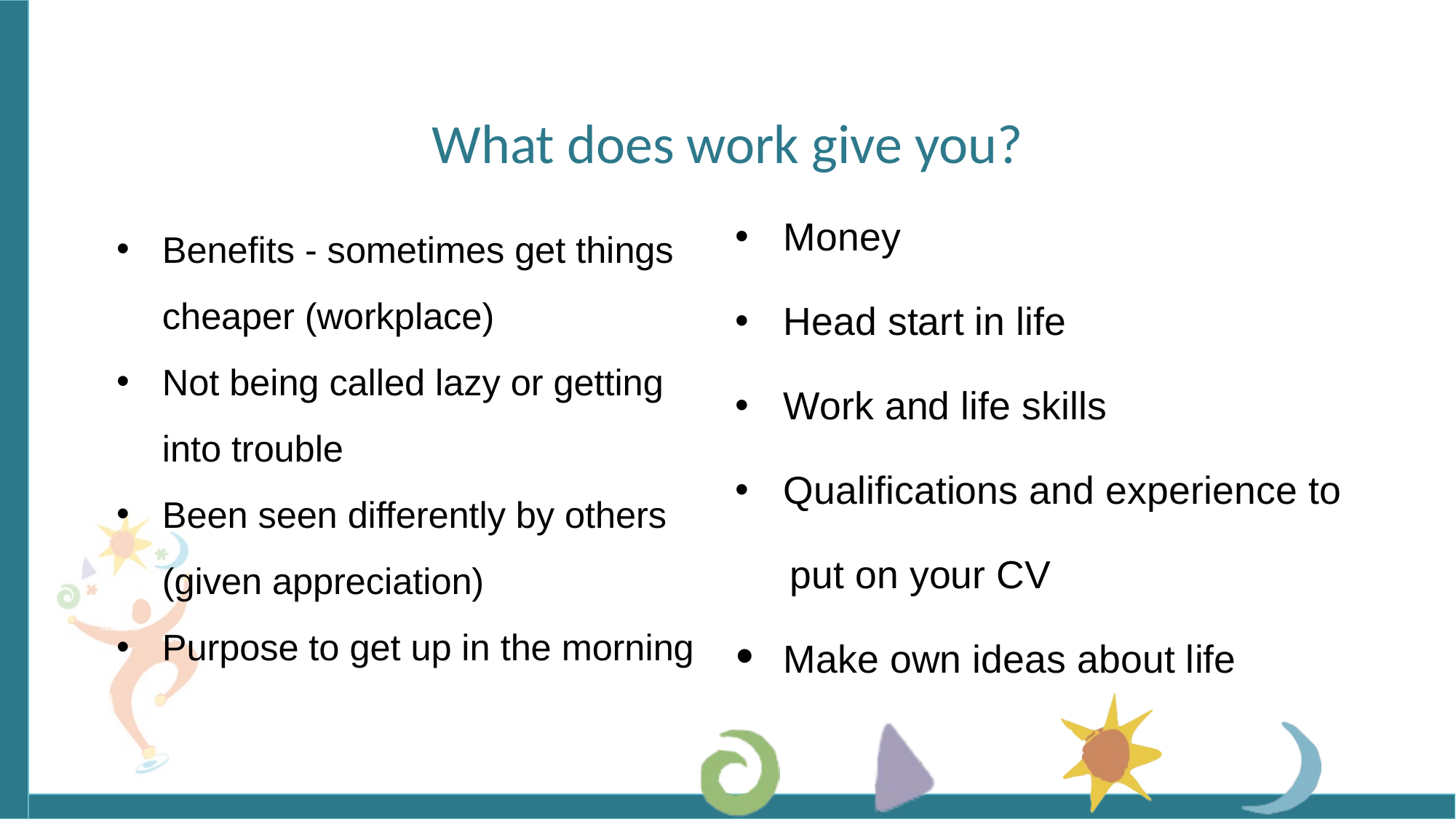

# What does work give you?

Benefits - sometimes get things cheaper (workplace)
Not being called lazy or getting into trouble
Been seen differently by others (given appreciation)
Purpose to get up in the morning

Money

Head start in life

Work and life skills

Qualifications and experience to

     put on your CV

Make own ideas about life